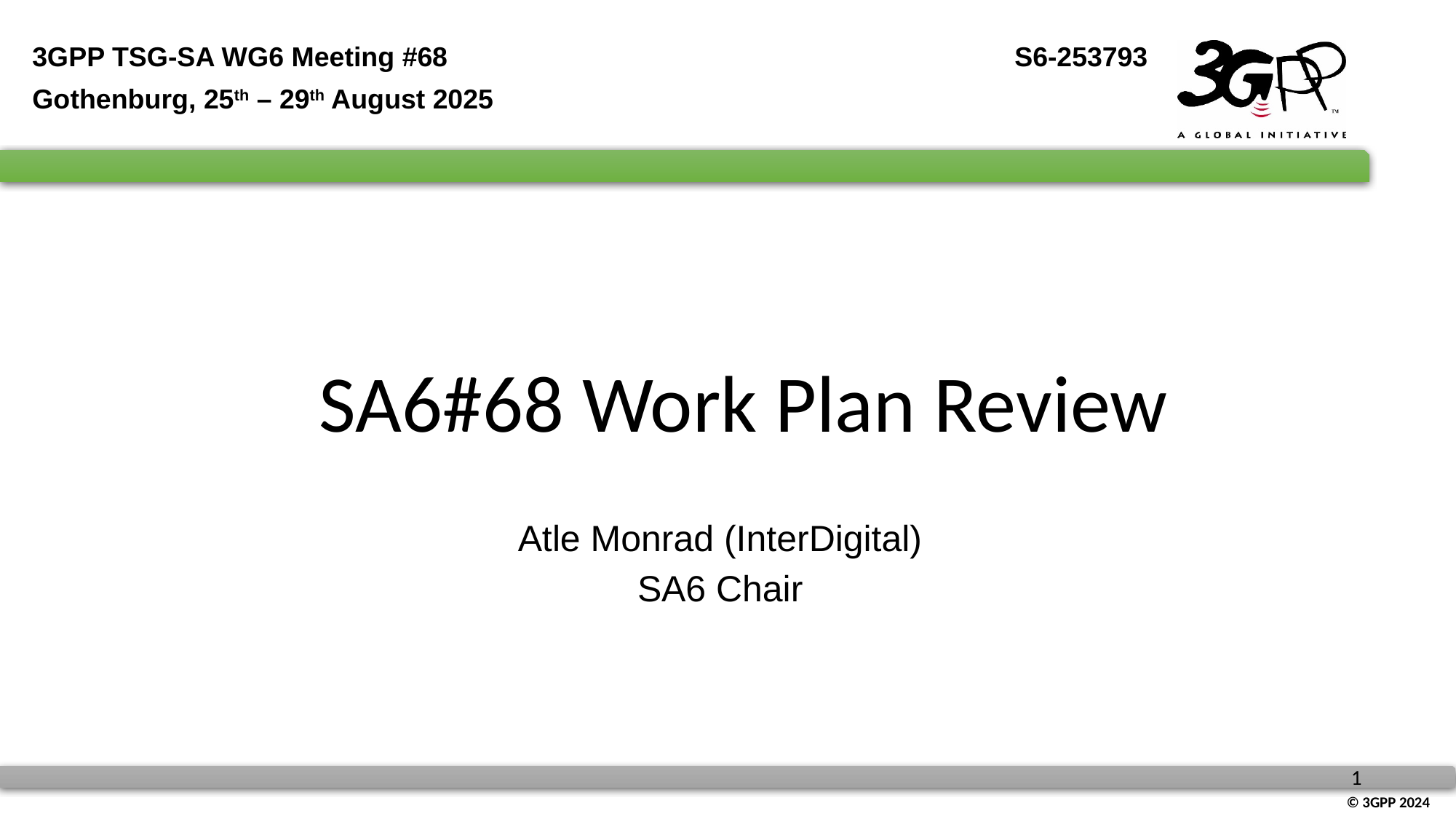

3GPP TSG-SA WG6 Meeting #68						S6-253793
Gothenburg, 25th – 29th August 2025
# SA6#68 Work Plan Review
Atle Monrad (InterDigital)
SA6 Chair